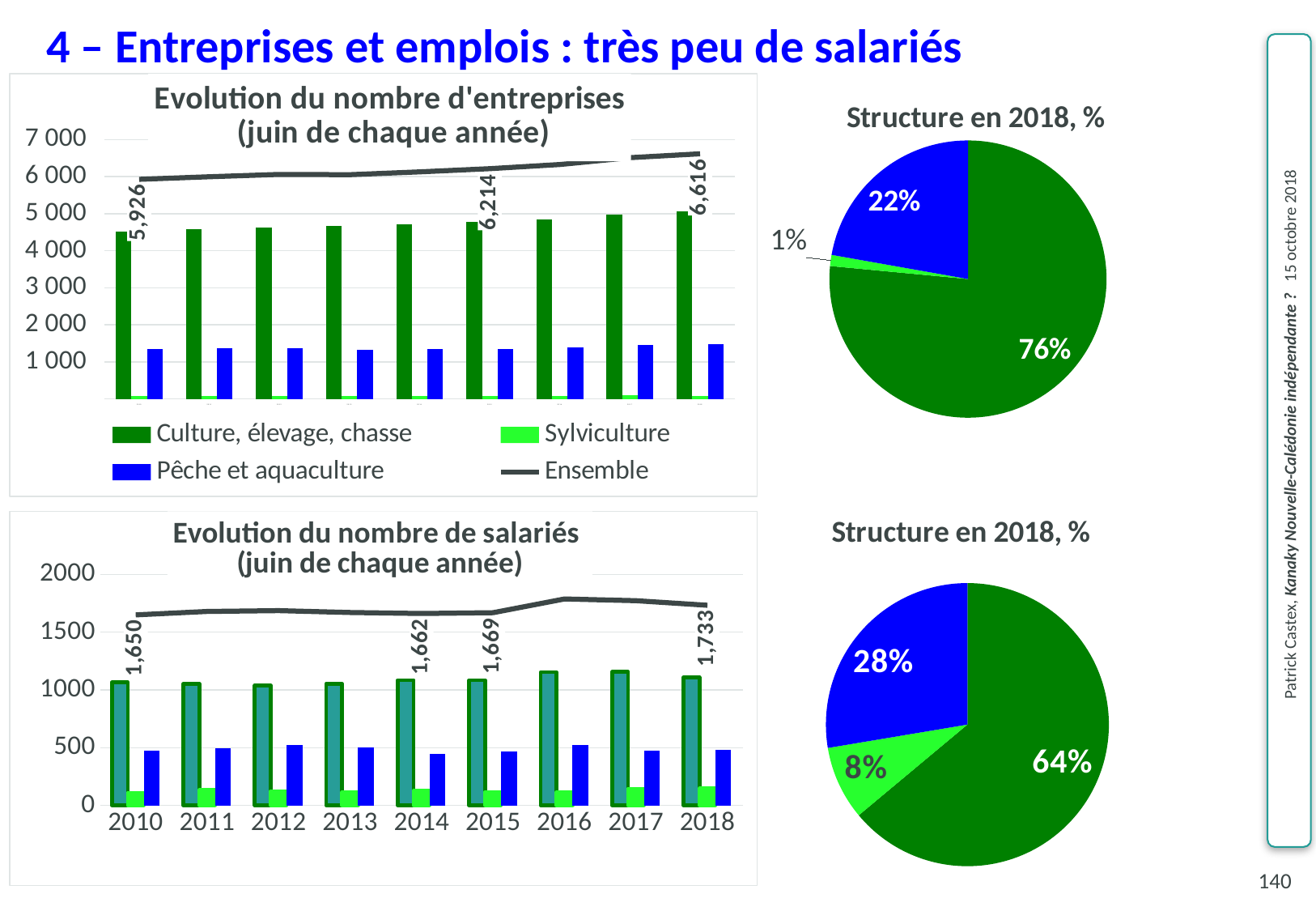

4 – Entreprises et emplois : très peu de salariés

### Chart: Evolution du nombre d'entreprises
 (juin de chaque année)

| Category | Culture, élevage, chasse | Sylviculture  | Pêche et aquaculture | Ensemble |
|---|---|---|---|---|
| 2010.0 | 4507.0 | 68.0 | 1351.0 | 5926.0 |
| 2011.0 | 4571.0 | 68.0 | 1357.0 | 5996.0 |
| 2012.0 | 4614.0 | 72.0 | 1374.0 | 6060.0 |
| 2013.0 | 4659.0 | 76.0 | 1317.0 | 6052.0 |
| 2014.0 | 4706.0 | 78.0 | 1344.0 | 6128.0 |
| 2015.0 | 4783.0 | 77.0 | 1354.0 | 6214.0 |
| 2016.0 | 4848.0 | 86.0 | 1392.0 | 6326.0 |
| 2017.0 | 4971.0 | 89.0 | 1451.0 | 6511.0 |
| 2018.0 | 5061.0 | 86.0 | 1469.0 | 6616.0 |

### Chart: Structure en 2018, %

| Category |  |
|---|---|
| Culture, élevage, chasse | 0.764963724304716 |
| Sylviculture  | 0.0129987908101572 |
| Pêche et aquaculture | 0.222037484885127 |

### Chart: Evolution du nombre de salariés
(juin de chaque année)

| Category | Culture, élevag, chasse  | Sylviculture  | Pêche et aquaculture | ENSEMBLE |
|---|---|---|---|---|
| 2010.0 | 1066.0 | 110.0 | 474.0 | 1650.0 |
| 2011.0 | 1054.0 | 134.0 | 492.0 | 1680.0 |
| 2012.0 | 1039.0 | 123.0 | 525.0 | 1687.0 |
| 2013.0 | 1055.0 | 115.0 | 501.0 | 1671.0 |
| 2014.0 | 1085.0 | 128.0 | 449.0 | 1662.0 |
| 2015.0 | 1085.0 | 116.0 | 468.0 | 1669.0 |
| 2016.0 | 1153.0 | 113.0 | 522.0 | 1788.0 |
| 2017.0 | 1156.0 | 145.0 | 472.0 | 1773.0 |
| 2018.0 | 1108.0 | 146.0 | 479.0 | 1733.0 |

### Chart: Structure en 2018, %

| Category | Struc 18 |
|---|---|
| Culture, élevag, chasse  | 0.63935372186959 |
| Sylviculture  | 0.0842469705712637 |
| Pêche et aquaculture | 0.276399307559146 |